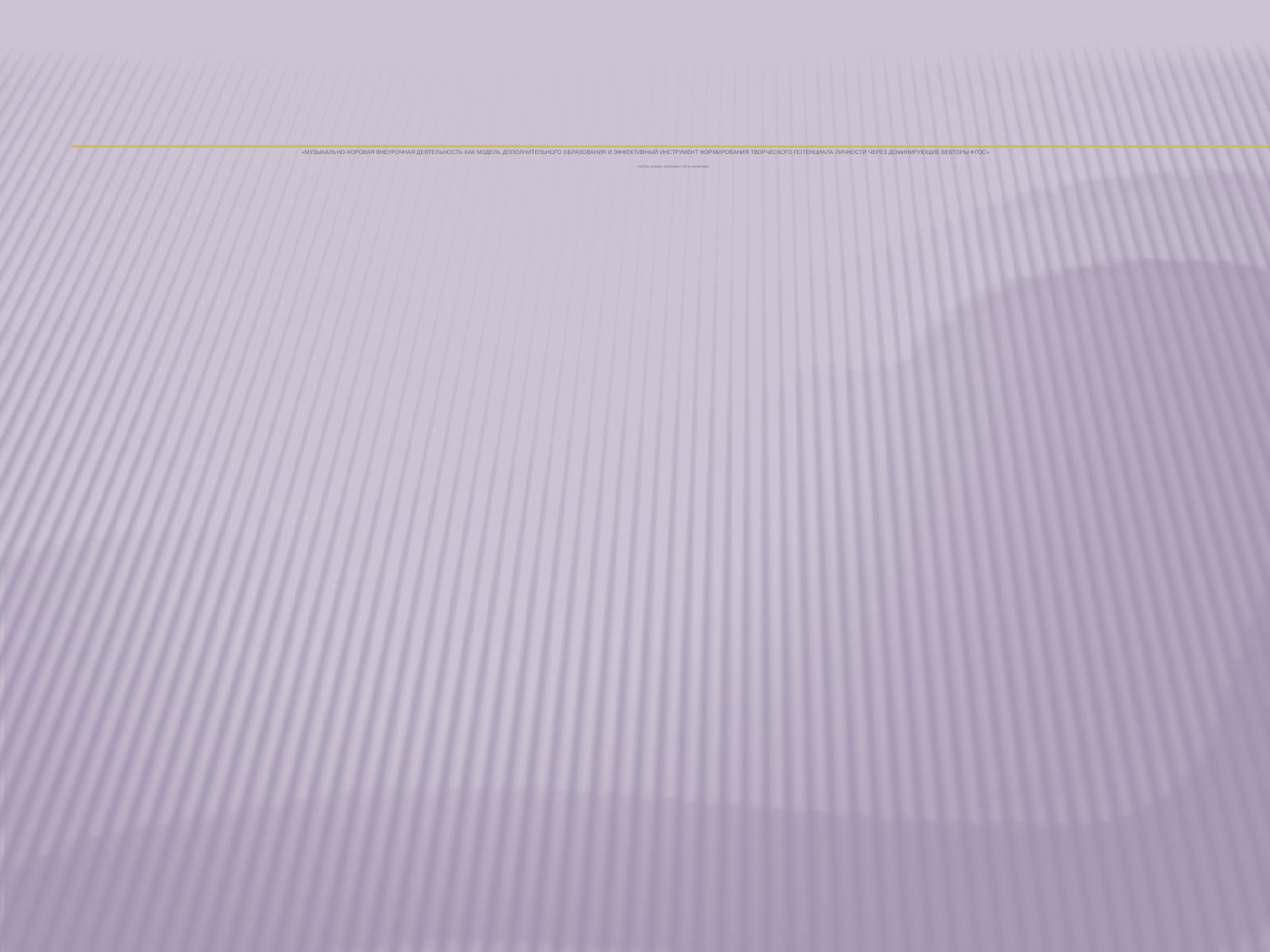

# «музыкально-хоровая внеурочная деятельность как модель дополнительного образования и эффективный инструмент формирования творческого потенциала личности через доминирующие векторы фгос» УЧИТЕЛЬ МУЗЫКИ: МАЛЕКИНА ГУЗЕЛЬ МУНИРОВНА